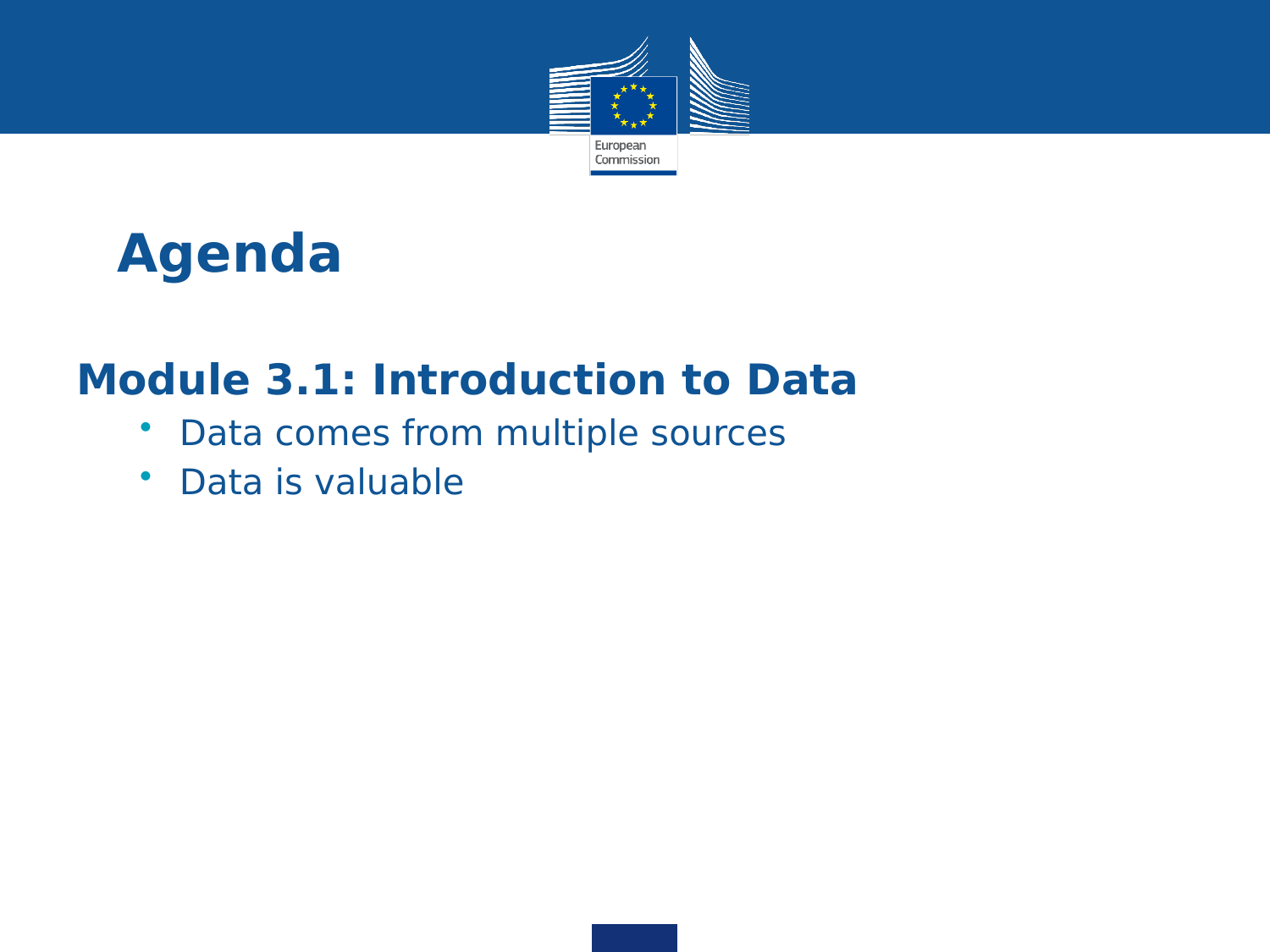

# Agenda
Module 3.1: Introduction to Data
Data comes from multiple sources
Data is valuable